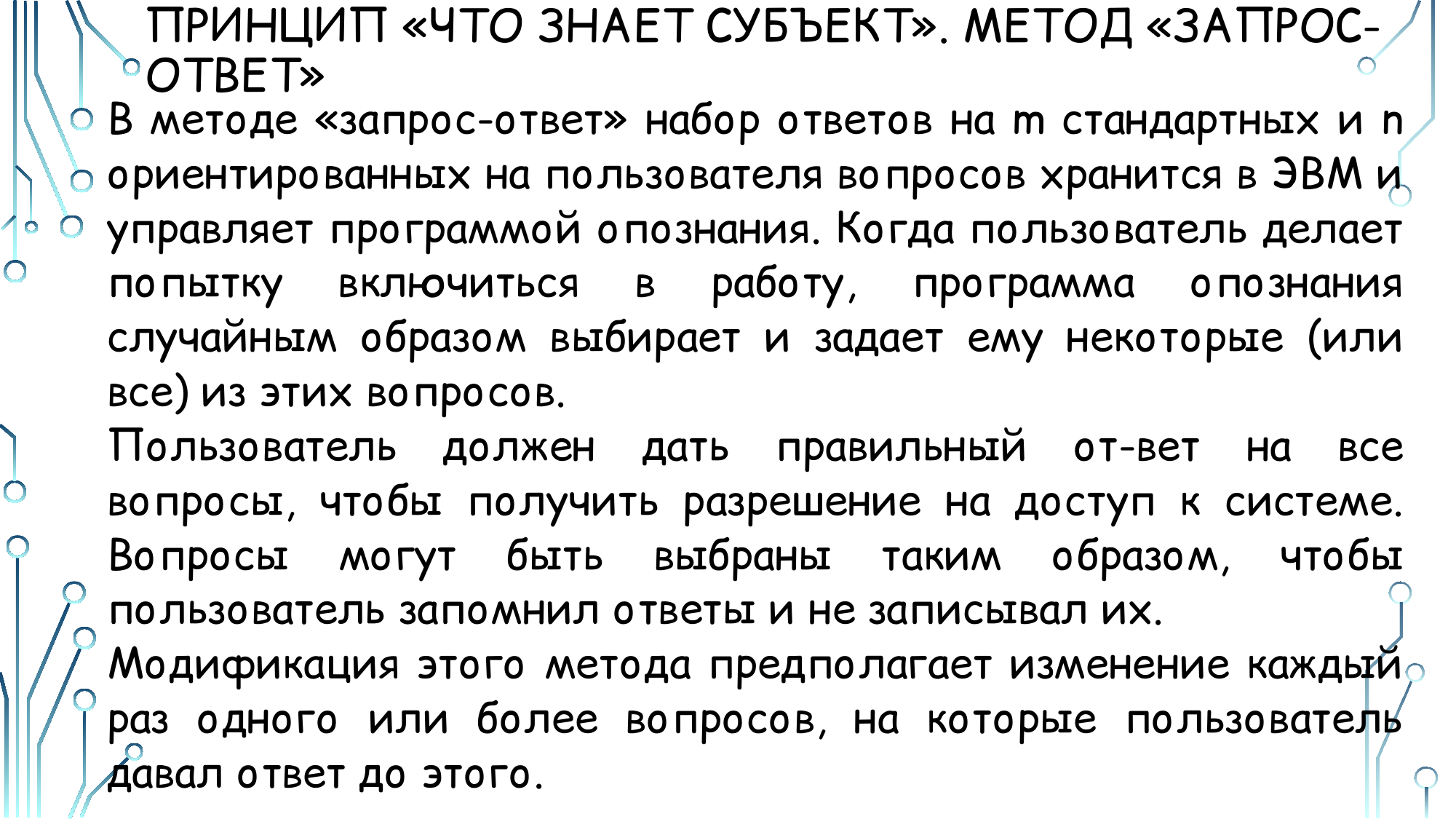

# ПРИНЦИП «ЧТО знАет субъект». МЕТОД «ЗАПРОС-ОТВЕТ»
В методе «запрос-ответ» набор ответов на m стандартных и n ориентированных на пользователя вопросов хранится в ЭВМ и управляет программой опознания. Когда пользователь делает попытку включиться в работу, программа опознания случайным образом выбирает и задает ему некоторые (или все) из этих вопросов.
Пользователь должен дать правильный от-вет на все вопросы, чтобы получить разрешение на доступ к системе. Вопросы могут быть выбраны таким образом, чтобы пользователь запомнил ответы и не записывал их.
Модификация этого метода предполагает изменение каждый раз одного или более вопросов, на которые пользователь давал ответ до этого.